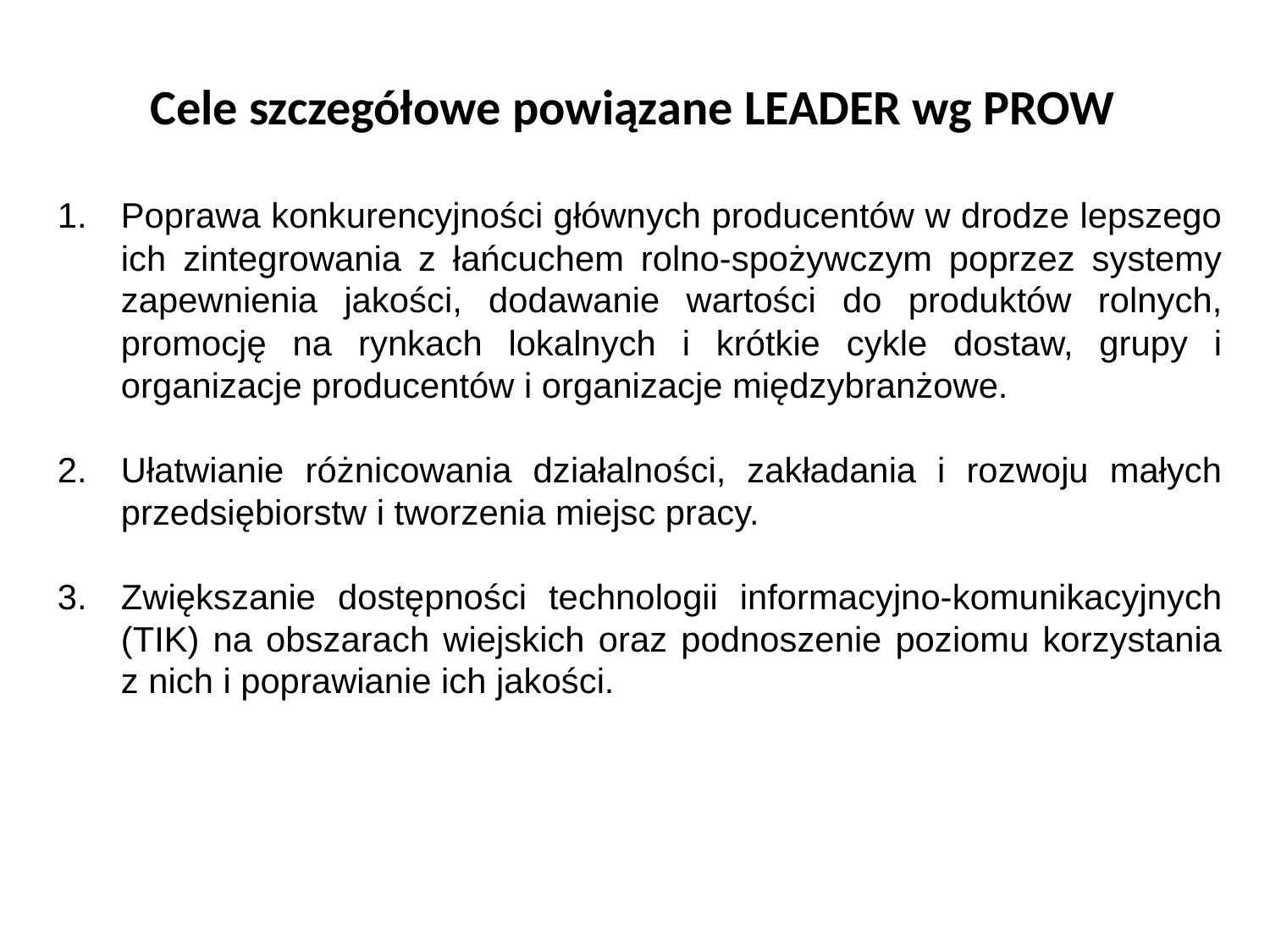

Cele szczegółowe powiązane LEADER wg PROW
Poprawa konkurencyjności głównych producentów w drodze lepszego ich zintegrowania z łańcuchem rolno-spożywczym poprzez systemy zapewnienia jakości, dodawanie wartości do produktów rolnych, promocję na rynkach lokalnych i krótkie cykle dostaw, grupy i organizacje producentów i organizacje międzybranżowe.

Ułatwianie różnicowania działalności, zakładania i rozwoju małych przedsiębiorstw i tworzenia miejsc pracy.

Zwiększanie dostępności technologii informacyjno-komunikacyjnych (TIK) na obszarach wiejskich oraz podnoszenie poziomu korzystania z nich i poprawianie ich jakości.